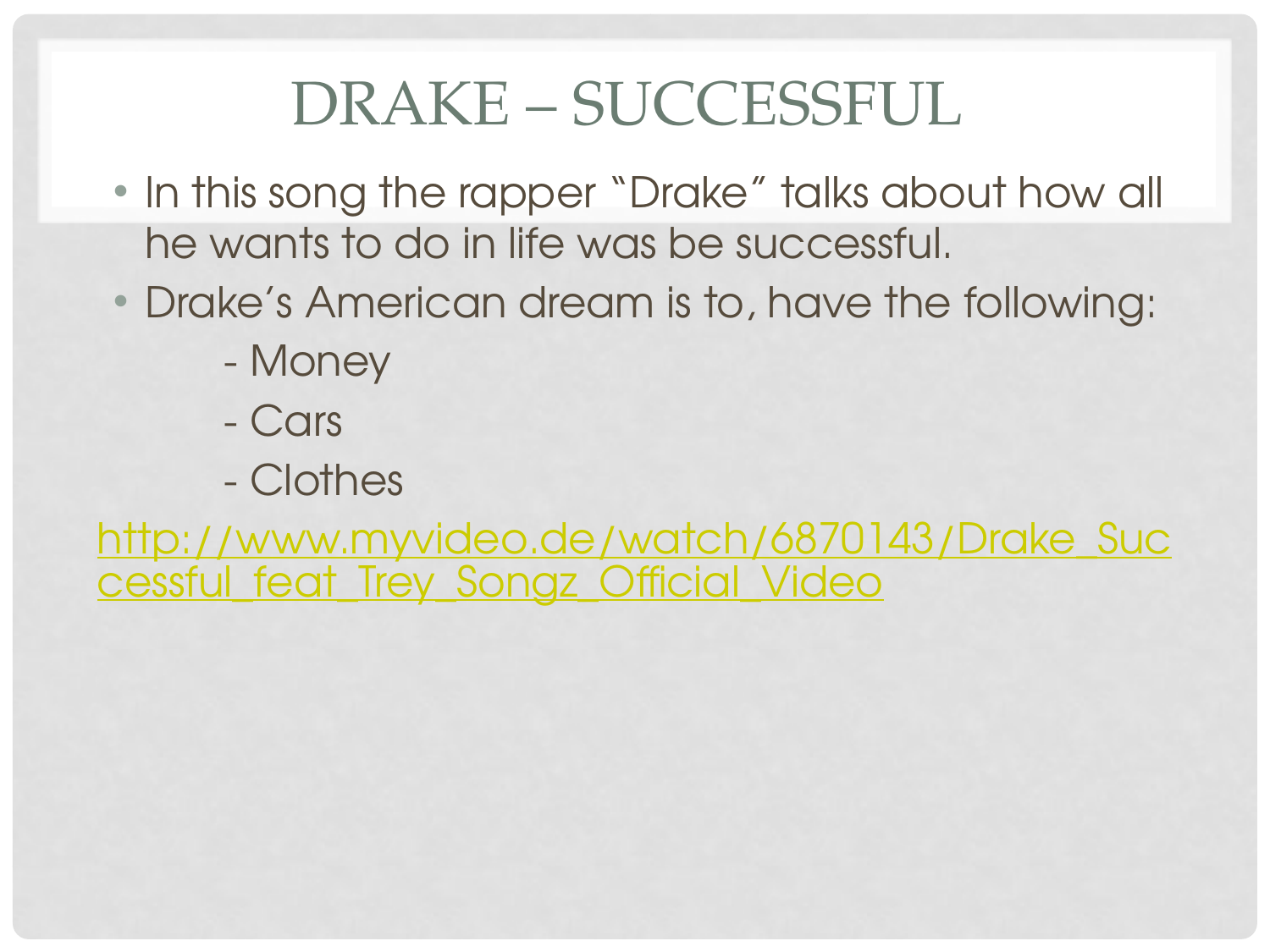

# Drake – Successful
In this song the rapper “Drake” talks about how all he wants to do in life was be successful.
Drake’s American dream is to, have the following:
	- Money
	- Cars
	- Clothes
http://www.myvideo.de/watch/6870143/Drake_Successful_feat_Trey_Songz_Official_Video